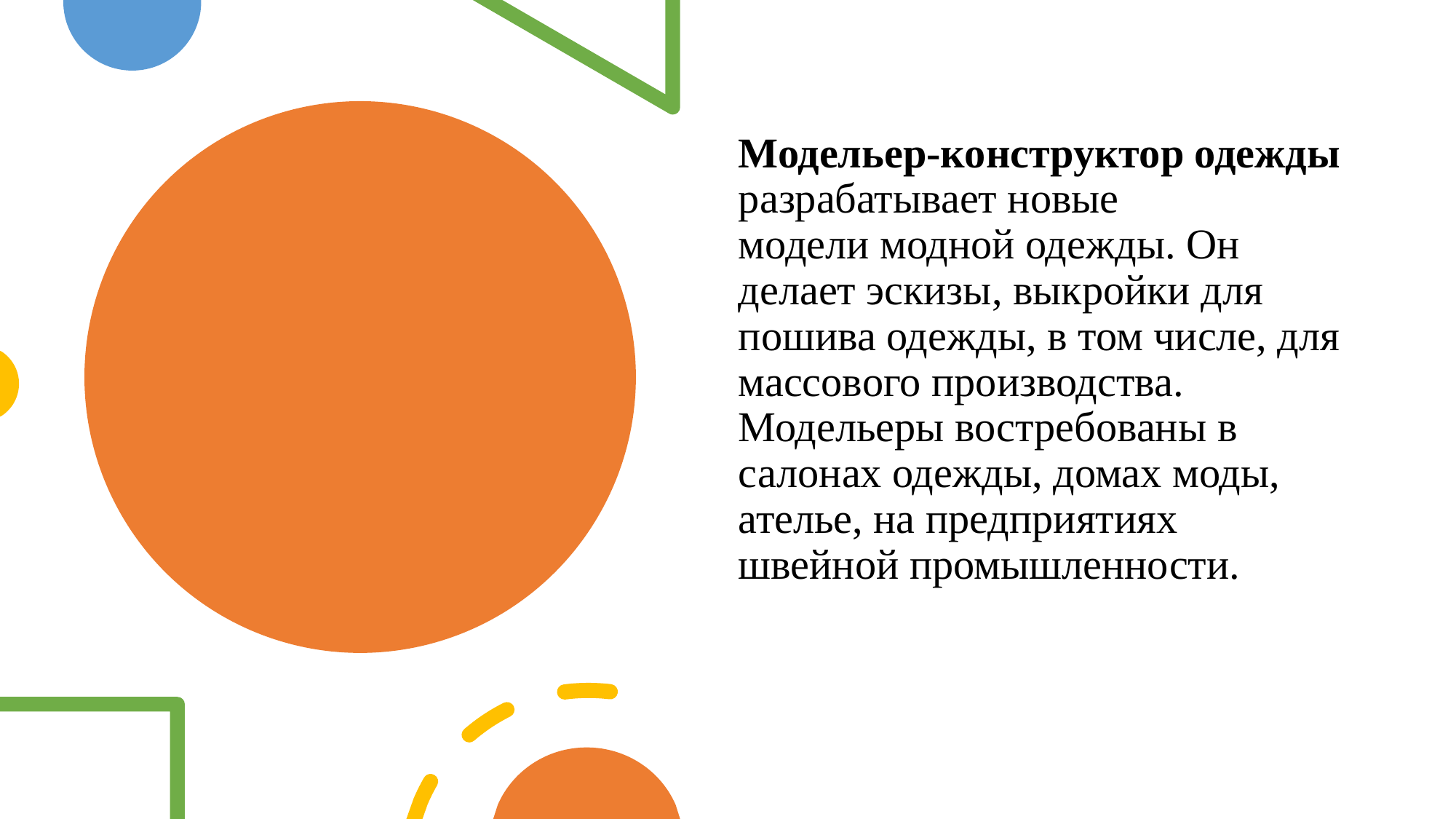

Модельер-конструктор одежды разрабатывает новые модели модной одежды. Он делает эскизы, выкройки для пошива одежды, в том числе, для массового производства. Модельеры востребованы в салонах одежды, домах моды, ателье, на предприятиях швейной промышленности.